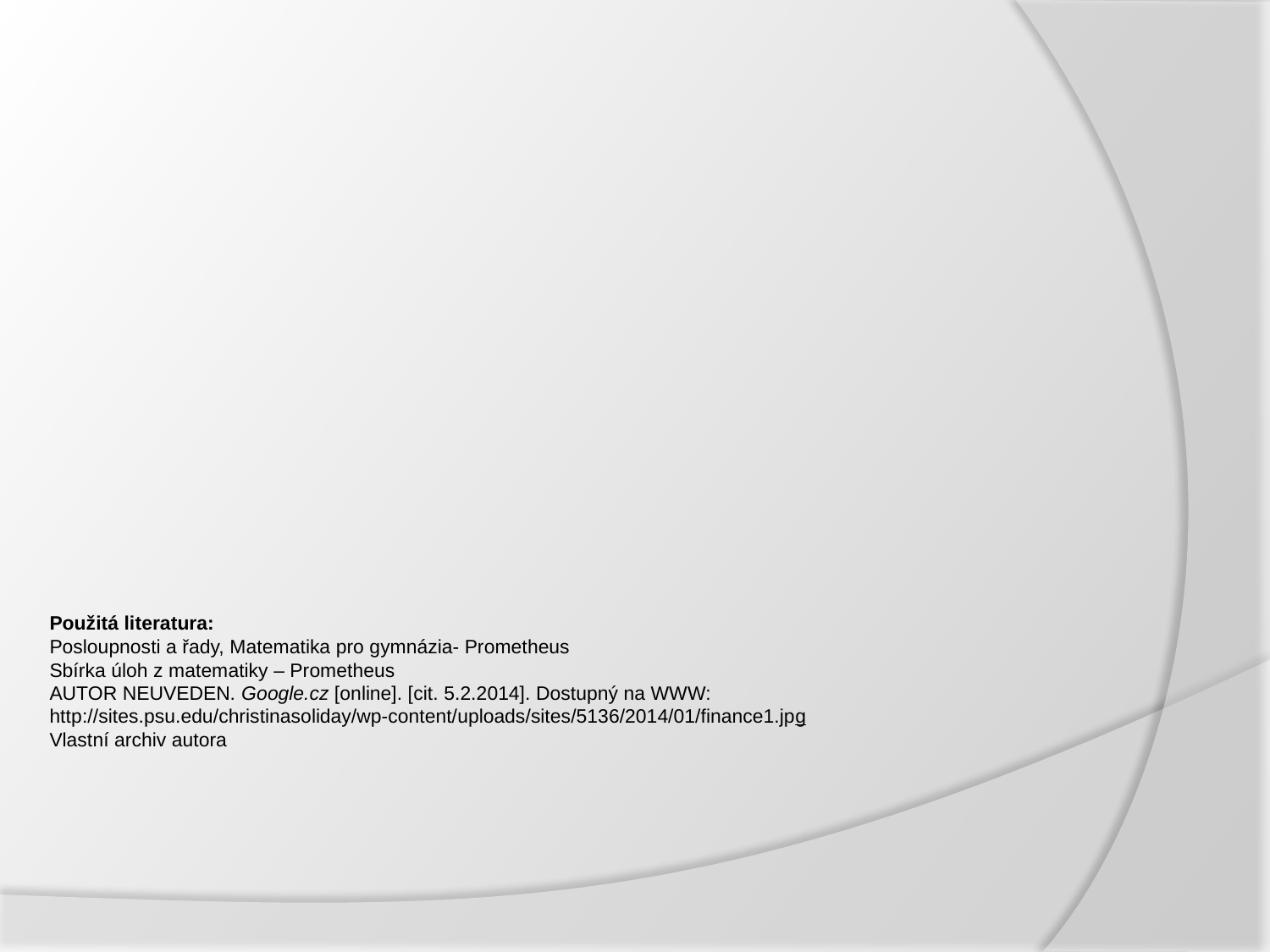

Použitá literatura:
Posloupnosti a řady, Matematika pro gymnázia- Prometheus
Sbírka úloh z matematiky – Prometheus
AUTOR NEUVEDEN. Google.cz [online]. [cit. 5.2.2014]. Dostupný na WWW:
http://sites.psu.edu/christinasoliday/wp-content/uploads/sites/5136/2014/01/finance1.jpg
Vlastní archiv autora